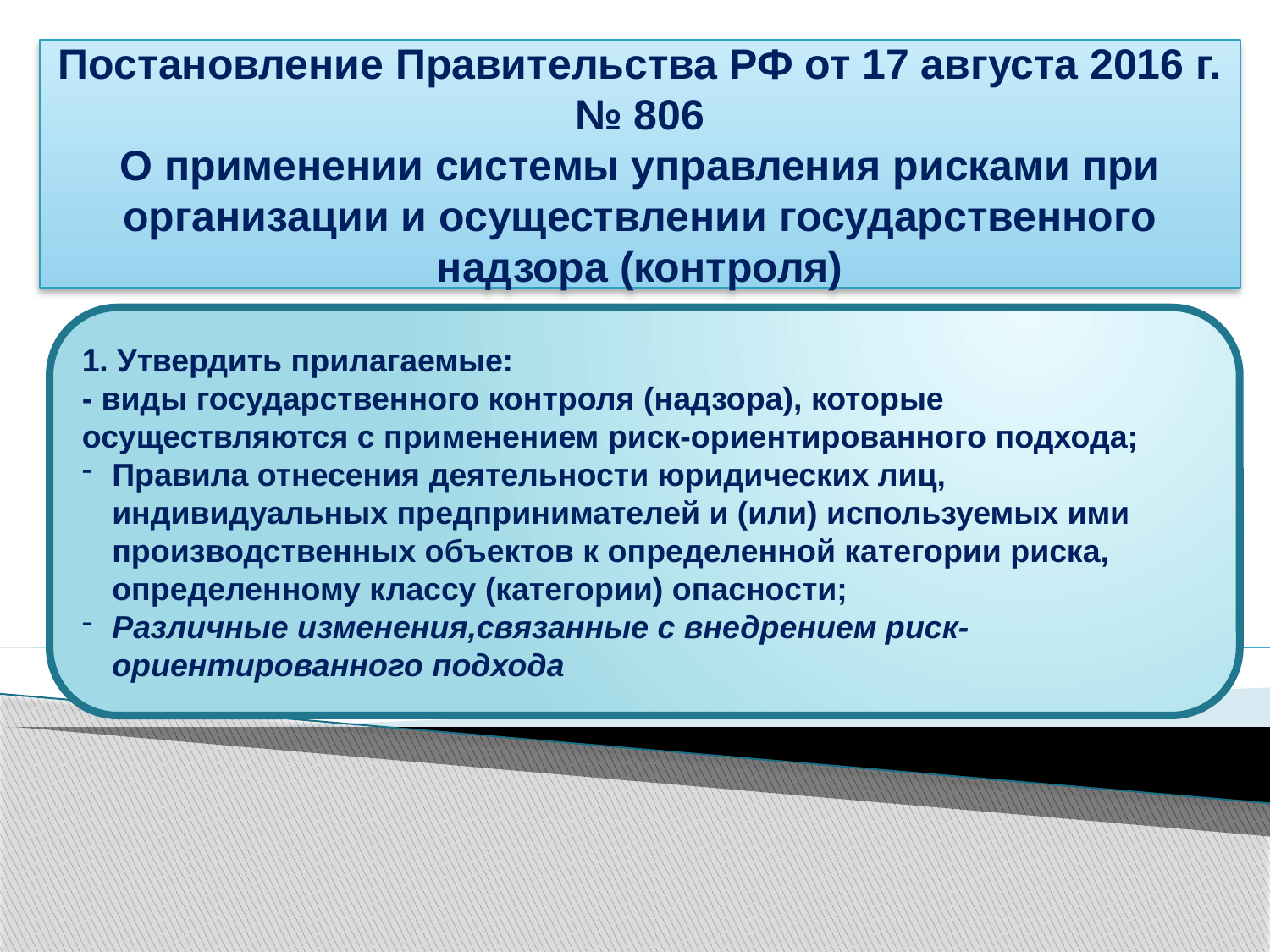

Постановление Правительства РФ от 17 августа 2016 г. № 806
О применении системы управления рисками при организации и осуществлении государственного надзора (контроля)
1. Утвердить прилагаемые:
- виды государственного контроля (надзора), которые осуществляются с применением риск-ориентированного подхода;
Правила отнесения деятельности юридических лиц, индивидуальных предпринимателей и (или) используемых ими производственных объектов к определенной категории риска, определенному классу (категории) опасности;
Различные изменения,связанные с внедрением риск-ориентированного подхода